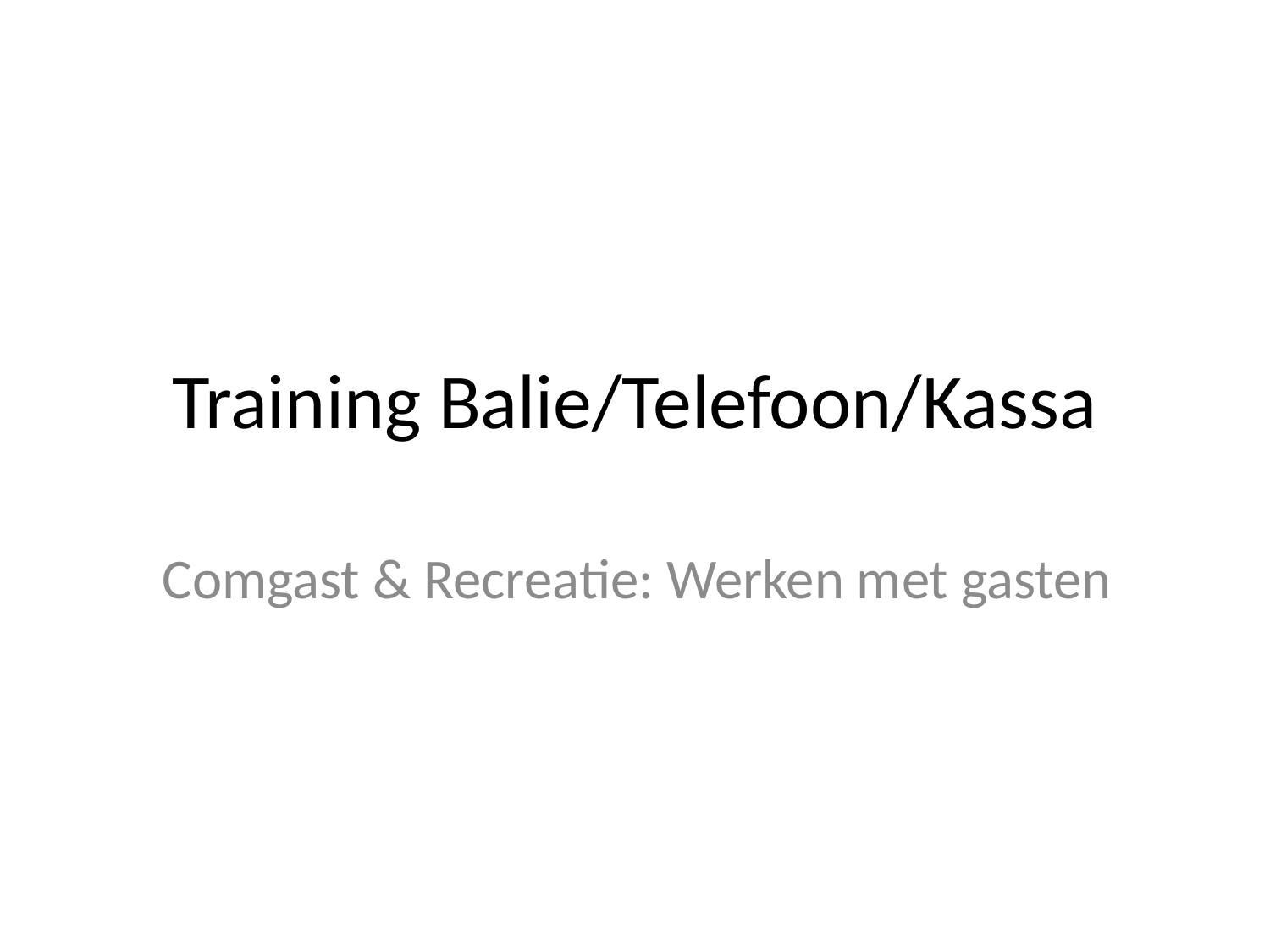

# Training Balie/Telefoon/Kassa
Comgast & Recreatie: Werken met gasten